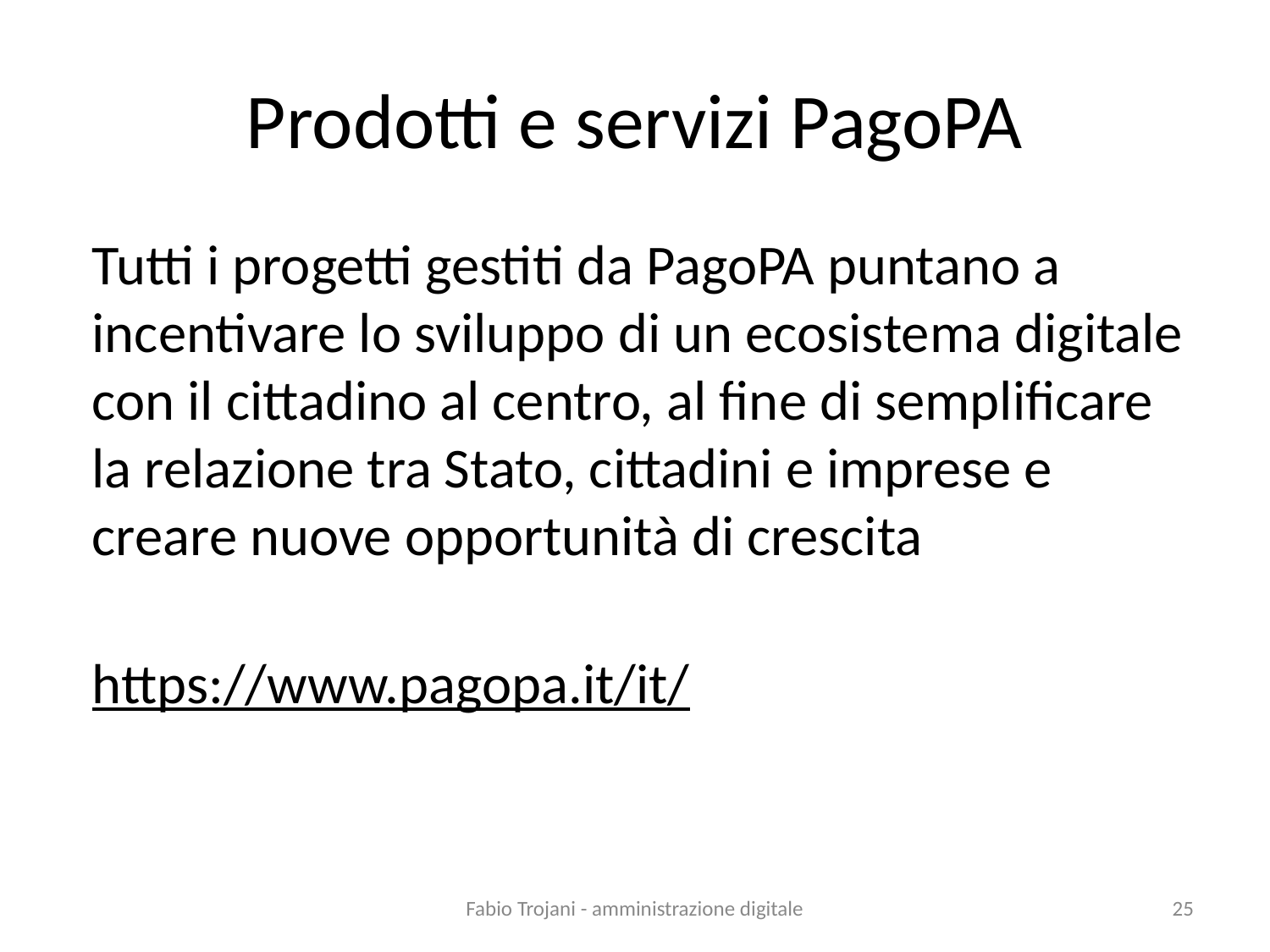

# Prodotti e servizi PagoPA
Tutti i progetti gestiti da PagoPA puntano a incentivare lo sviluppo di un ecosistema digitale con il cittadino al centro, al fine di semplificare la relazione tra Stato, cittadini e imprese e creare nuove opportunità di crescita

https://www.pagopa.it/it/
Fabio Trojani - amministrazione digitale
25